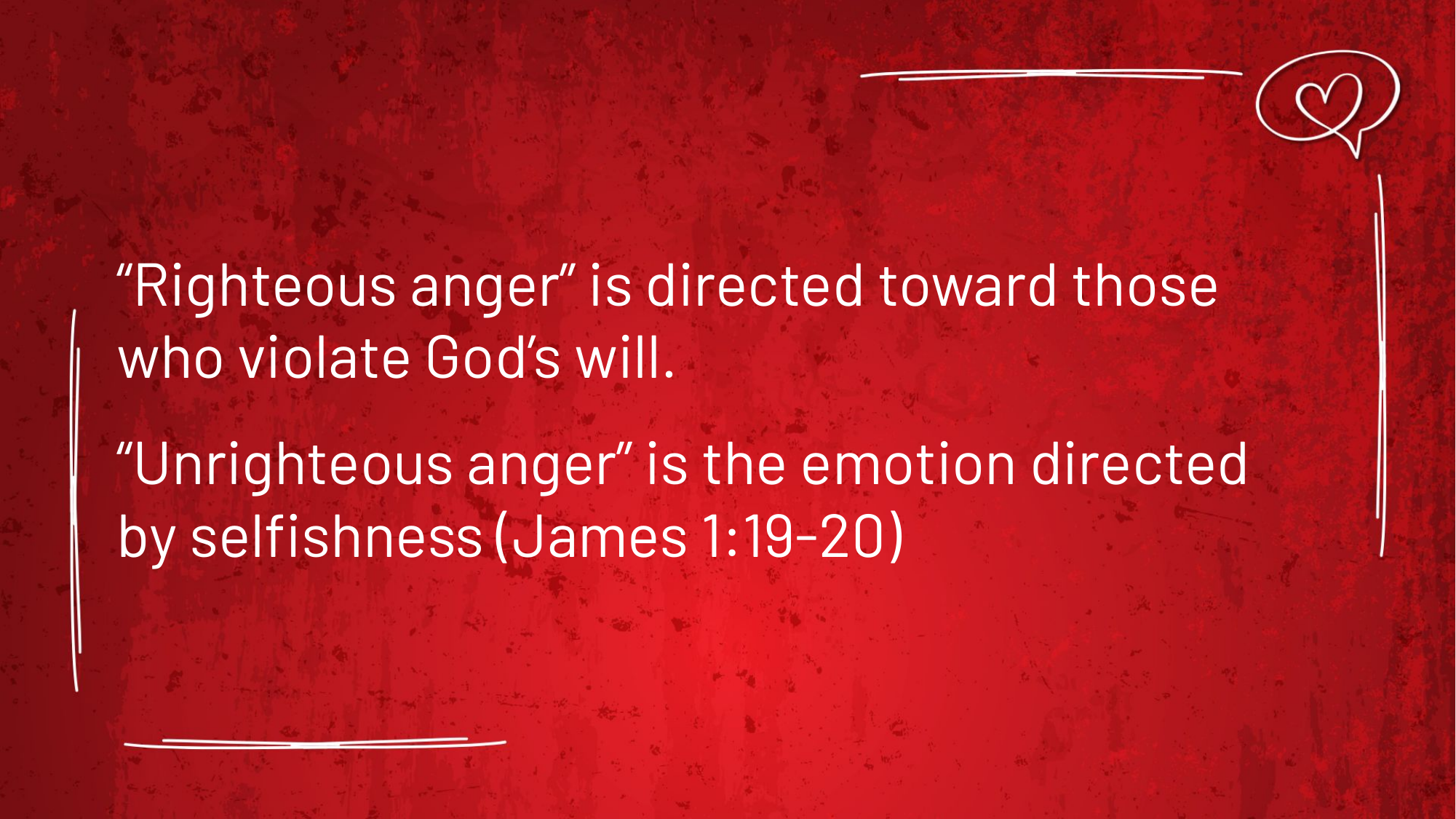

“Righteous anger” is directed toward those who violate God’s will.
“Unrighteous anger” is the emotion directed by selfishness (James 1:19-20)